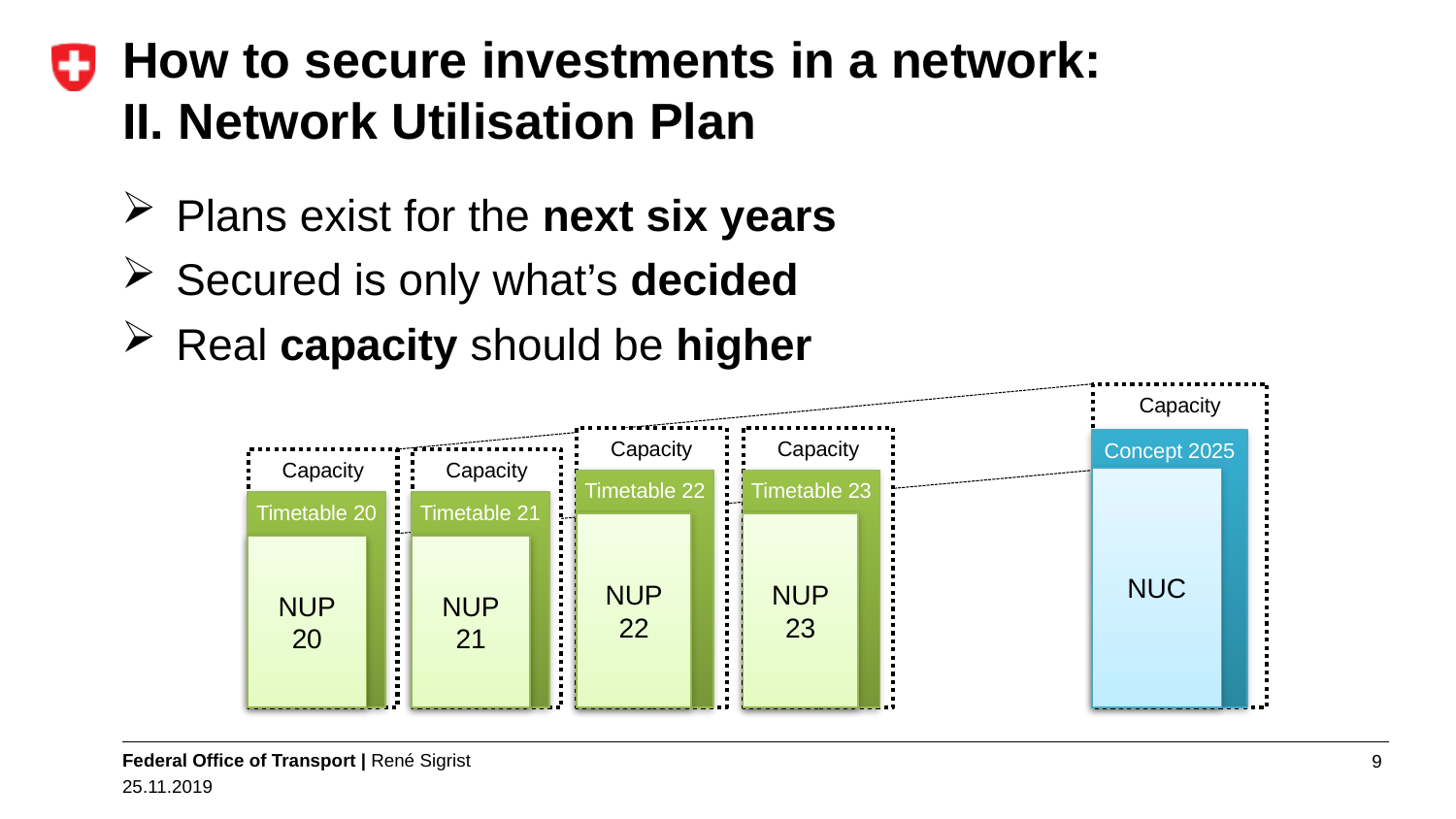

# How to secure investments in a network: II. Network Utilisation Plan
Plans exist for the next six years
Secured is only what’s decided
Real capacity should be higher
Capacity
Capacity
Capacity
Concept 2025
Capacity
Capacity
NUC
Timetable 22
Timetable 23
Timetable 20
Timetable 21
NUP
22
NUP
23
NUP
20
NUP
21